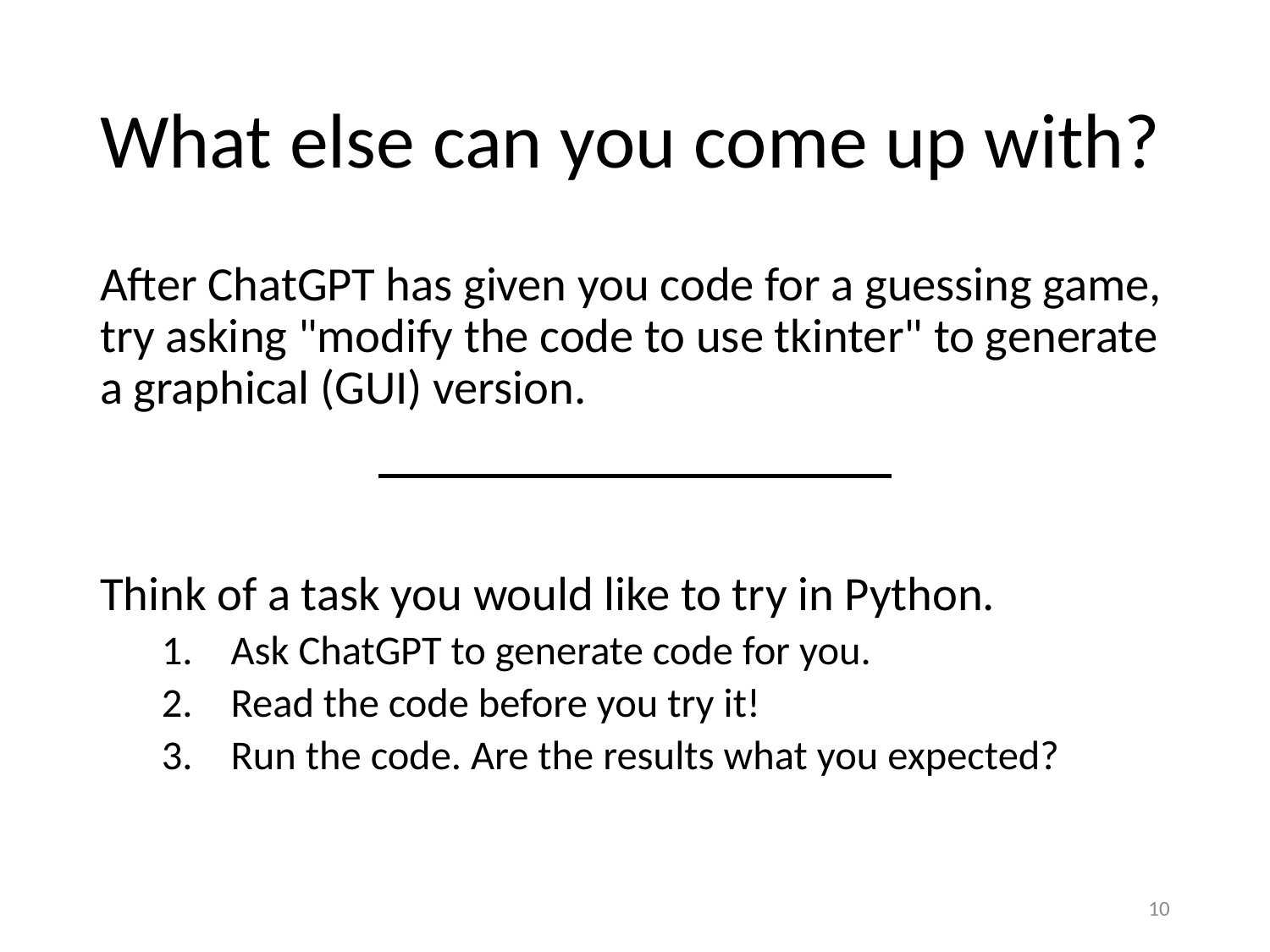

# What else can you come up with?
After ChatGPT has given you code for a guessing game, try asking "modify the code to use tkinter" to generate a graphical (GUI) version.

Think of a task you would like to try in Python.
Ask ChatGPT to generate code for you.
Read the code before you try it!
Run the code. Are the results what you expected?

10